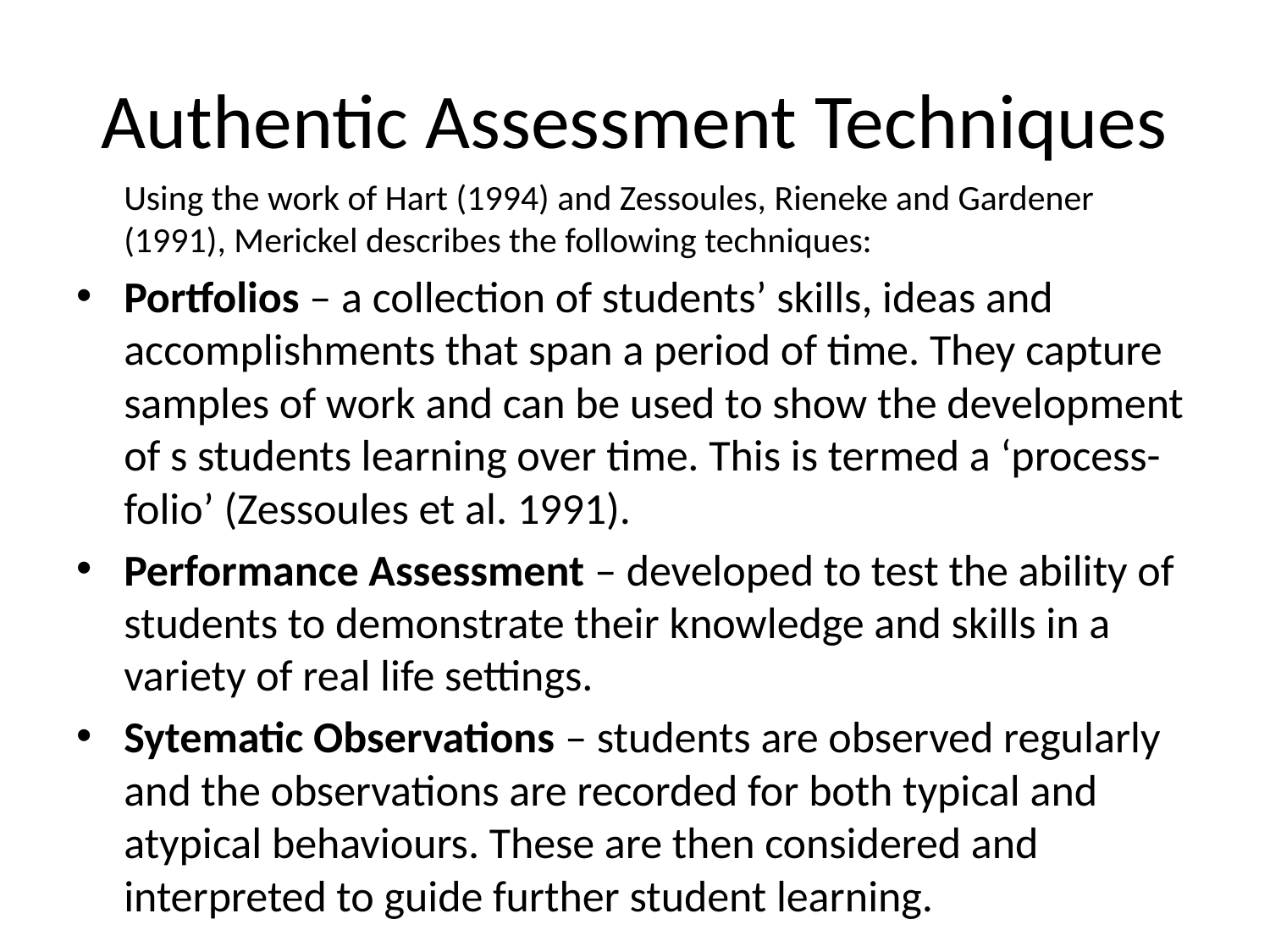

# Authentic Assessment Techniques
	Using the work of Hart (1994) and Zessoules, Rieneke and Gardener (1991), Merickel describes the following techniques:
Portfolios – a collection of students’ skills, ideas and accomplishments that span a period of time. They capture samples of work and can be used to show the development of s students learning over time. This is termed a ‘process-folio’ (Zessoules et al. 1991).
Performance Assessment – developed to test the ability of students to demonstrate their knowledge and skills in a variety of real life settings.
Sytematic Observations – students are observed regularly and the observations are recorded for both typical and atypical behaviours. These are then considered and interpreted to guide further student learning.